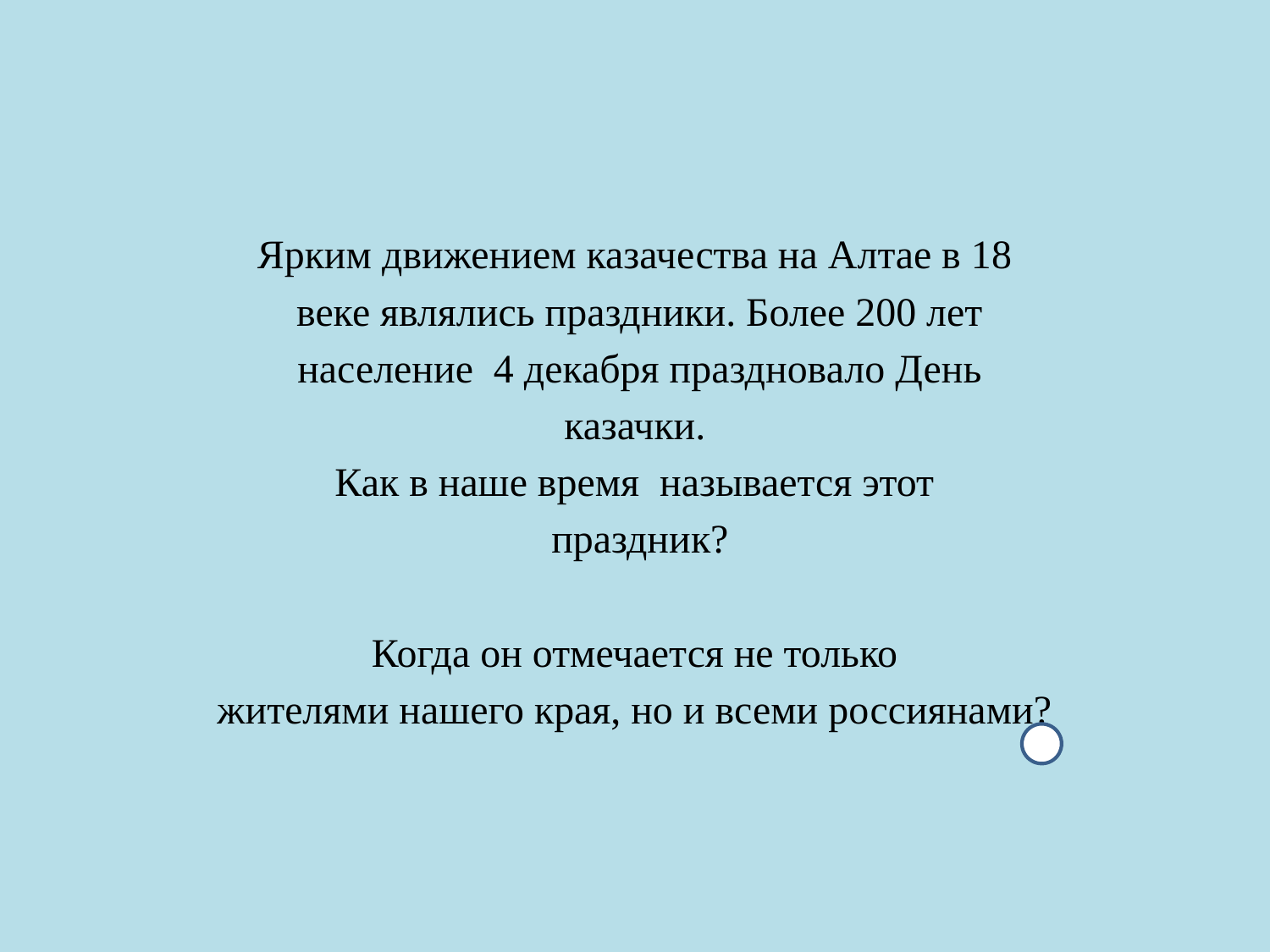

#
Ярким движением казачества на Алтае в 18
 веке являлись праздники. Более 200 лет
 население  4 декабря праздновало День
 казачки.
Как в наше время  называется этот
  праздник?

Когда он отмечается не только
 жителями нашего края, но и всеми россиянами?